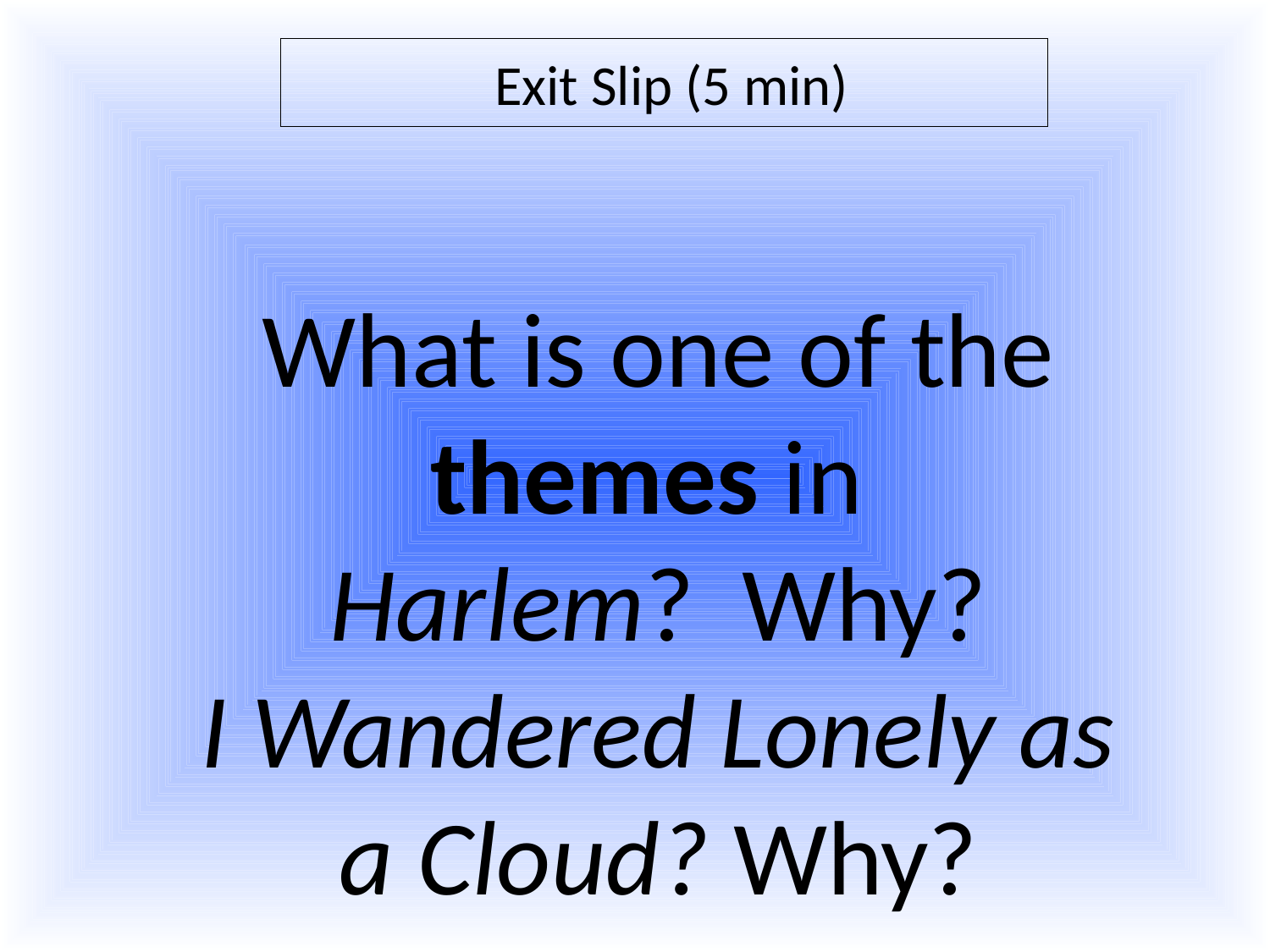

Exit Slip (5 min)
What is one of the themes in
Harlem?  Why?
I Wandered Lonely as a Cloud? Why?